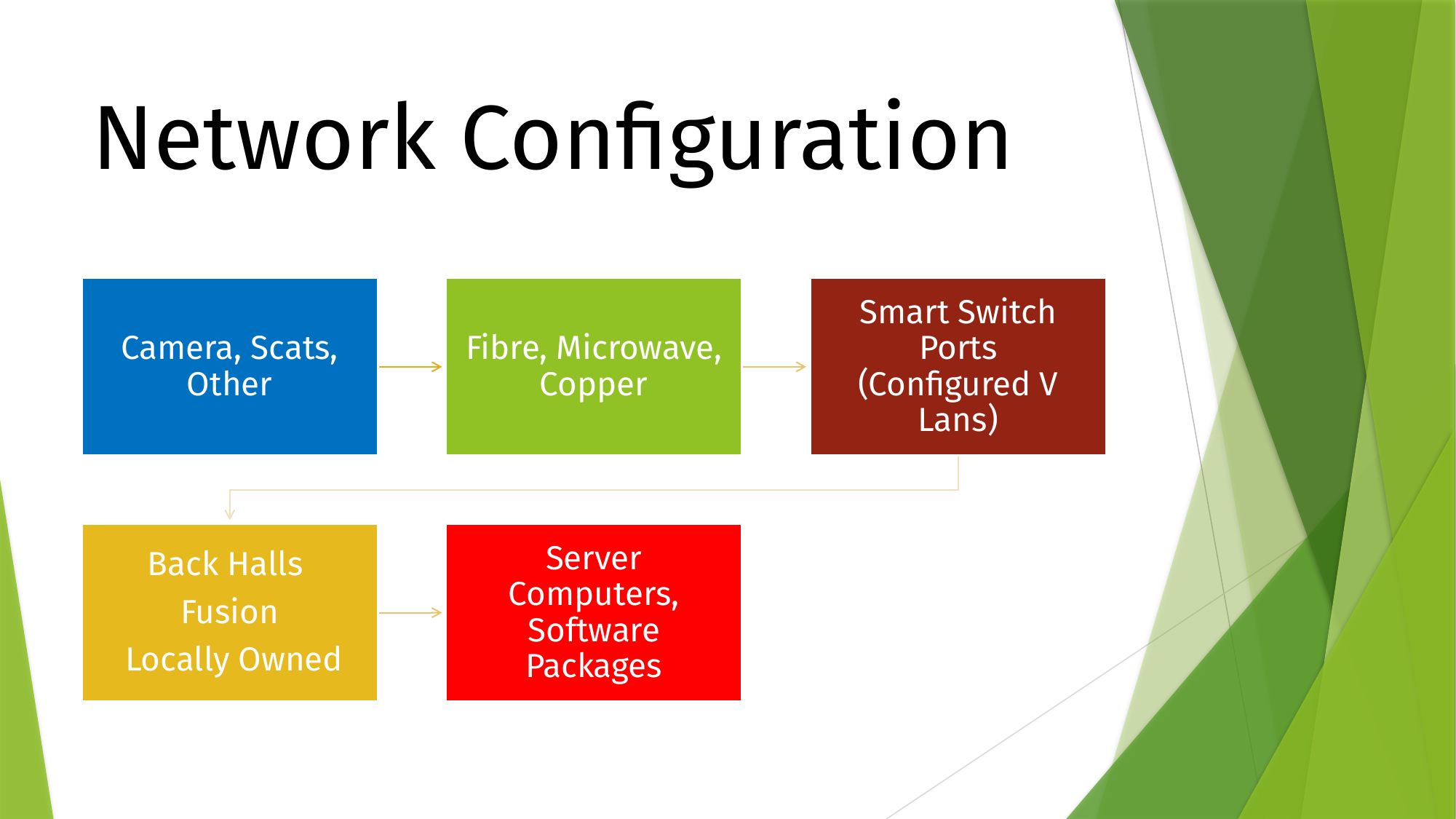

# Network Configuration

Camera, Scats, Other

Fibre, Microwave, Copper

Smart Switch Ports (Configured V Lans)

Back Halls
Fusion
 Locally Owned
Server Computers, Software Packages